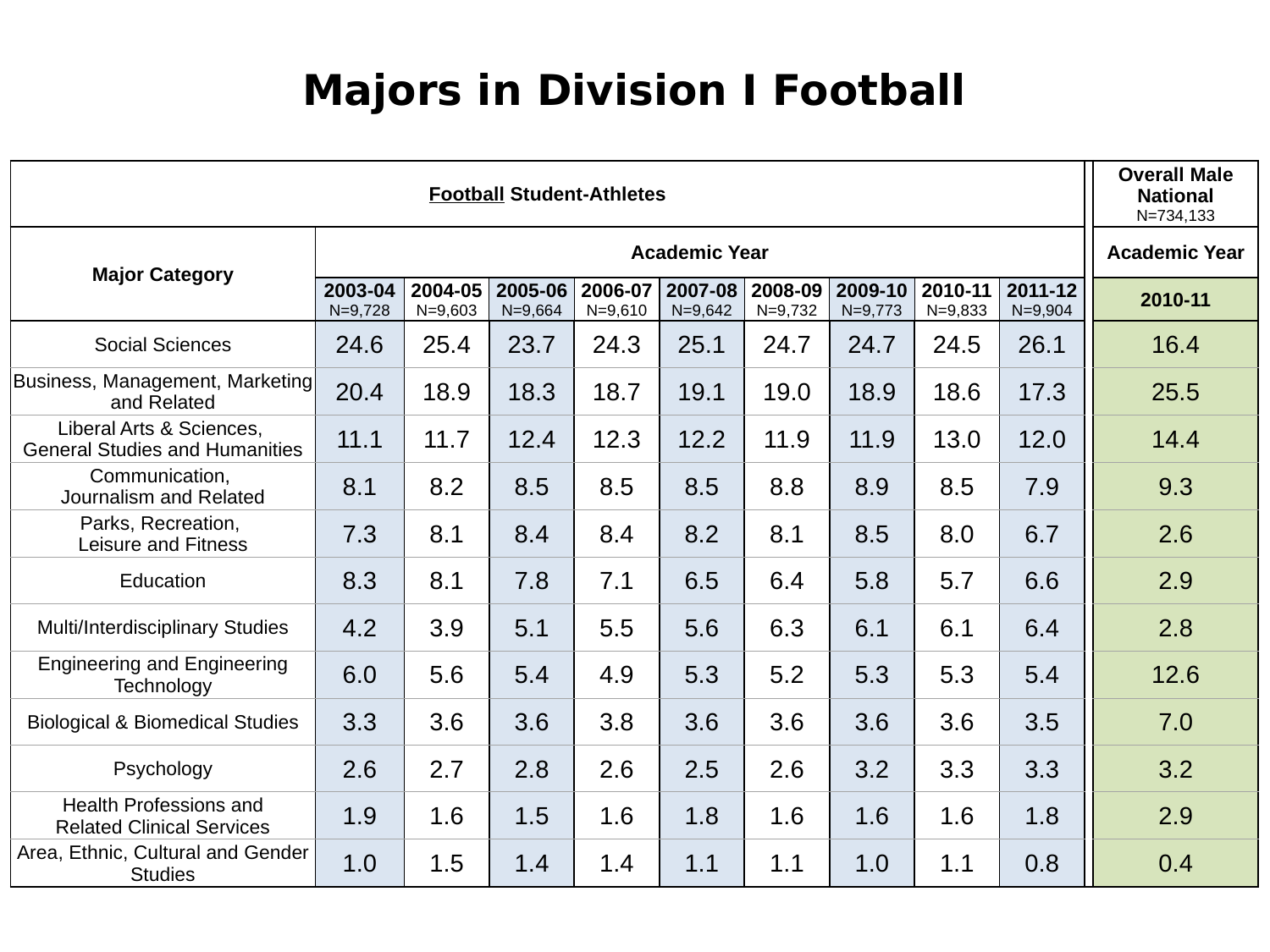

| Majors in Division I Football |  |  |  |  |  |  |  |  |  |  |  |
| --- | --- | --- | --- | --- | --- | --- | --- | --- | --- | --- | --- |
|  |  |  |  |  |  |  |  |  |  |  |  |
| Football Student-Athletes |  |  |  |  |  |  |  |  |  |  | Overall Male National N=734,133 |
| Major Category | Academic Year |  |  |  |  |  |  |  |  |  | Academic Year |
|  | 2003-04 N=9,728 | 2004-05 N=9,603 | 2005-06 N=9,664 | 2006-07 N=9,610 | 2007-08 N=9,642 | 2008-09 N=9,732 | 2009-10 N=9,773 | 2010-11 N=9,833 | 2011-12 N=9,904 |  | 2010-11 |
| Social Sciences | 24.6 | 25.4 | 23.7 | 24.3 | 25.1 | 24.7 | 24.7 | 24.5 | 26.1 |  | 16.4 |
| Business, Management, Marketing and Related | 20.4 | 18.9 | 18.3 | 18.7 | 19.1 | 19.0 | 18.9 | 18.6 | 17.3 |  | 25.5 |
| Liberal Arts & Sciences, General Studies and Humanities | 11.1 | 11.7 | 12.4 | 12.3 | 12.2 | 11.9 | 11.9 | 13.0 | 12.0 |  | 14.4 |
| Communication, Journalism and Related | 8.1 | 8.2 | 8.5 | 8.5 | 8.5 | 8.8 | 8.9 | 8.5 | 7.9 |  | 9.3 |
| Parks, Recreation, Leisure and Fitness | 7.3 | 8.1 | 8.4 | 8.4 | 8.2 | 8.1 | 8.5 | 8.0 | 6.7 |  | 2.6 |
| Education | 8.3 | 8.1 | 7.8 | 7.1 | 6.5 | 6.4 | 5.8 | 5.7 | 6.6 |  | 2.9 |
| Multi/Interdisciplinary Studies | 4.2 | 3.9 | 5.1 | 5.5 | 5.6 | 6.3 | 6.1 | 6.1 | 6.4 |  | 2.8 |
| Engineering and Engineering Technology | 6.0 | 5.6 | 5.4 | 4.9 | 5.3 | 5.2 | 5.3 | 5.3 | 5.4 |  | 12.6 |
| Biological & Biomedical Studies | 3.3 | 3.6 | 3.6 | 3.8 | 3.6 | 3.6 | 3.6 | 3.6 | 3.5 |  | 7.0 |
| Psychology | 2.6 | 2.7 | 2.8 | 2.6 | 2.5 | 2.6 | 3.2 | 3.3 | 3.3 |  | 3.2 |
| Health Professions and Related Clinical Services | 1.9 | 1.6 | 1.5 | 1.6 | 1.8 | 1.6 | 1.6 | 1.6 | 1.8 |  | 2.9 |
| Area, Ethnic, Cultural and Gender Studies | 1.0 | 1.5 | 1.4 | 1.4 | 1.1 | 1.1 | 1.0 | 1.1 | 0.8 |  | 0.4 |
|  |  |  |  |  |  |  |  |  |  |  |  |